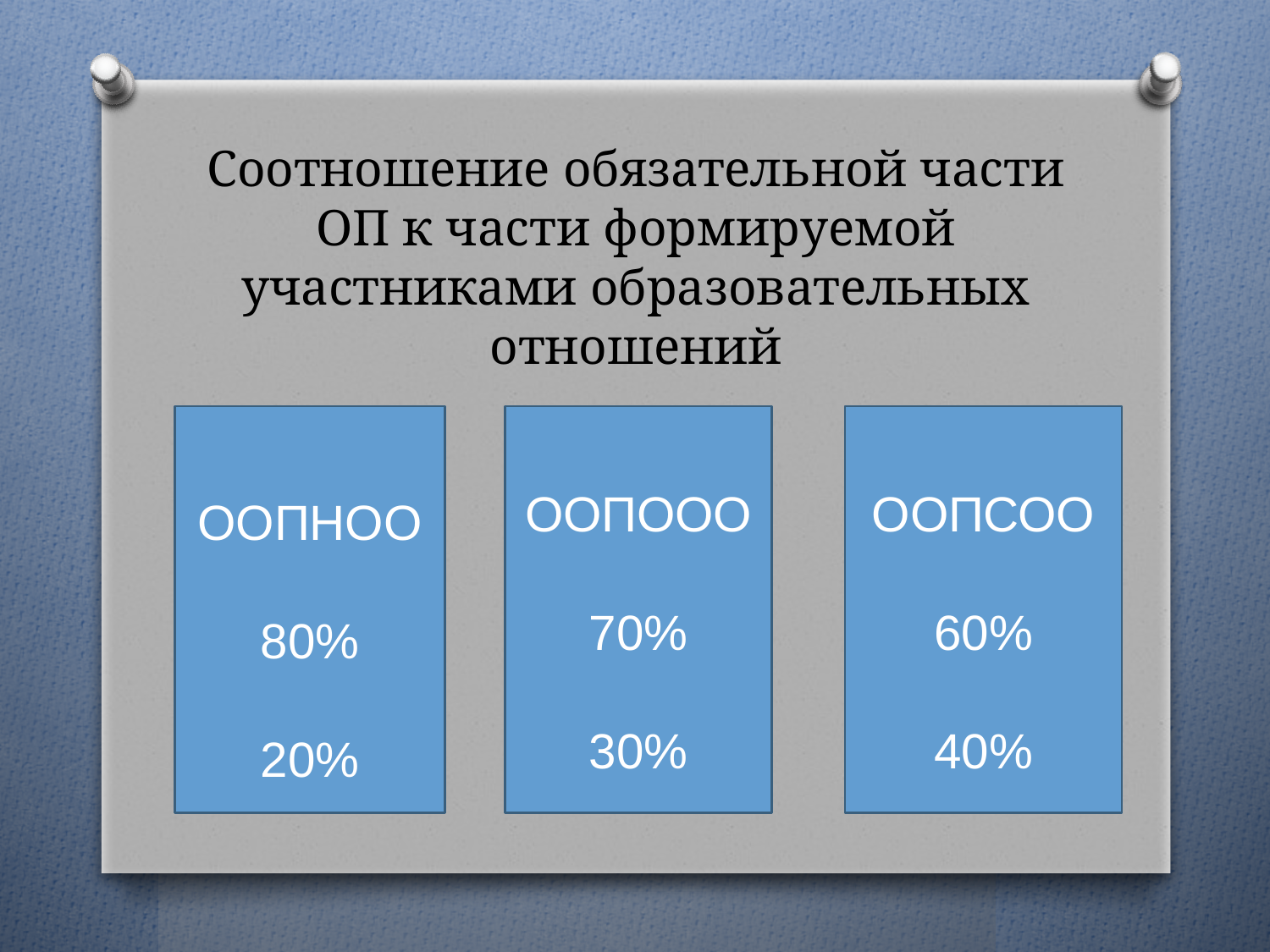

# Соотношение обязательной части ОП к части формируемой участниками образовательных отношений

ООПНОО

80%

20%

ООПООО

70%

30%

ООПСОО

60%

40%